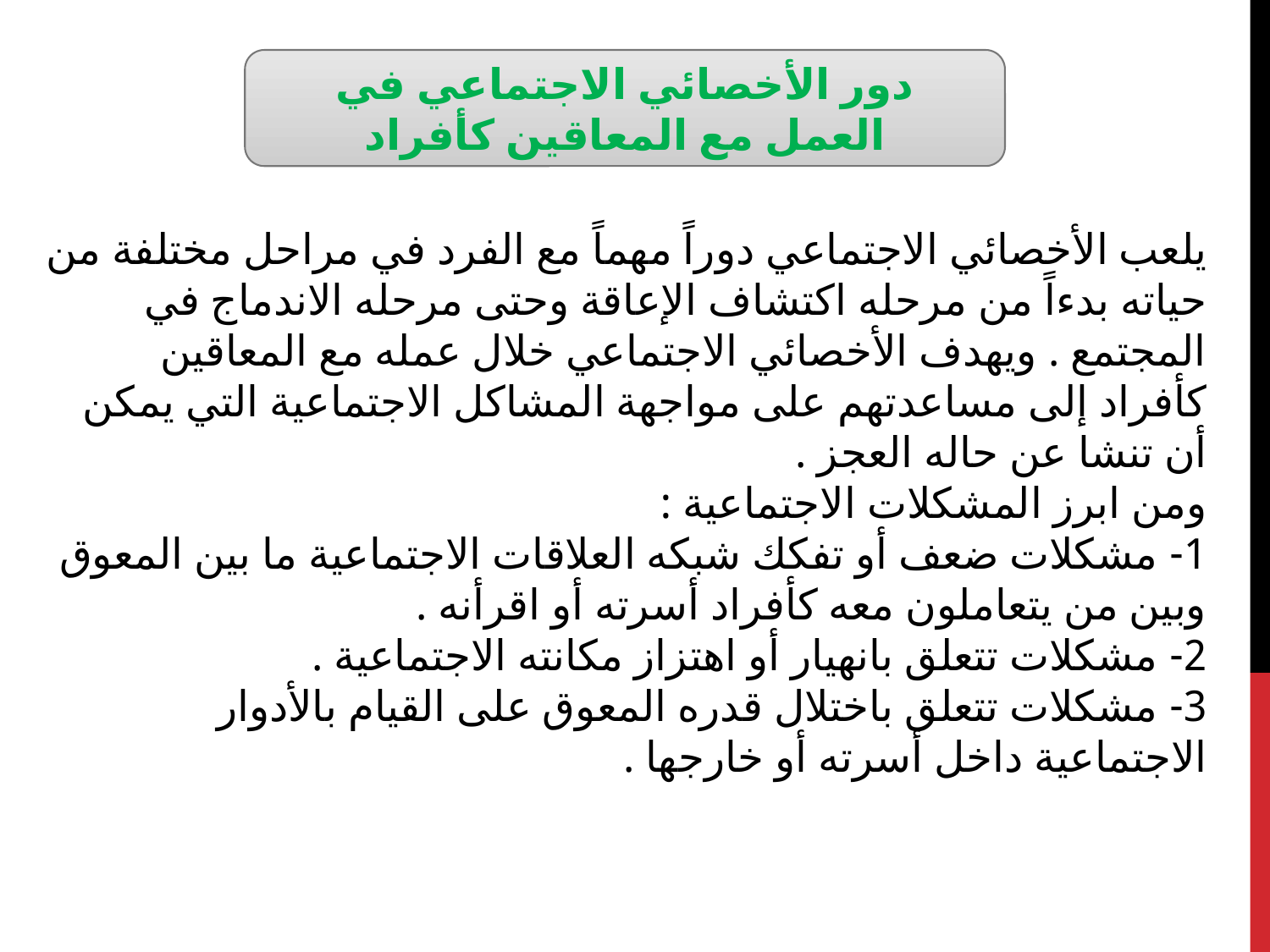

دور الأخصائي الاجتماعي في العمل مع المعاقين كأفراد
يلعب الأخصائي الاجتماعي دوراً مهماً مع الفرد في مراحل مختلفة من حياته بدءاً من مرحله اكتشاف الإعاقة وحتى مرحله الاندماج في المجتمع . ويهدف الأخصائي الاجتماعي خلال عمله مع المعاقين كأفراد إلى مساعدتهم على مواجهة المشاكل الاجتماعية التي يمكن أن تنشا عن حاله العجز .
ومن ابرز المشكلات الاجتماعية :
1- مشكلات ضعف أو تفكك شبكه العلاقات الاجتماعية ما بين المعوق وبين من يتعاملون معه كأفراد أسرته أو اقرأنه .
2- مشكلات تتعلق بانهيار أو اهتزاز مكانته الاجتماعية .
3- مشكلات تتعلق باختلال قدره المعوق على القيام بالأدوار الاجتماعية داخل أسرته أو خارجها .